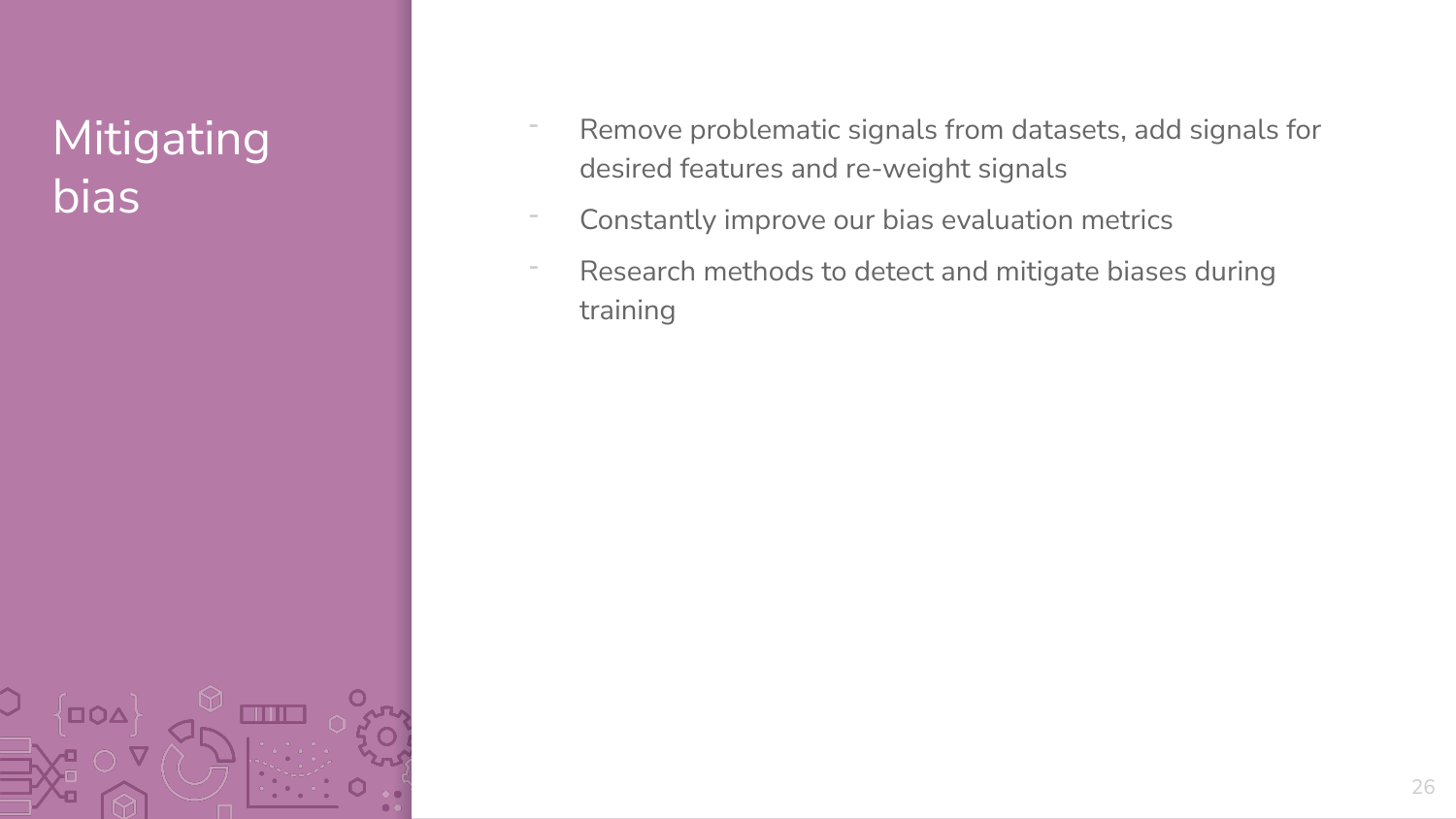

# Mitigating bias
Remove problematic signals from datasets, add signals for desired features and re-weight signals
Constantly improve our bias evaluation metrics
Research methods to detect and mitigate biases during training

26